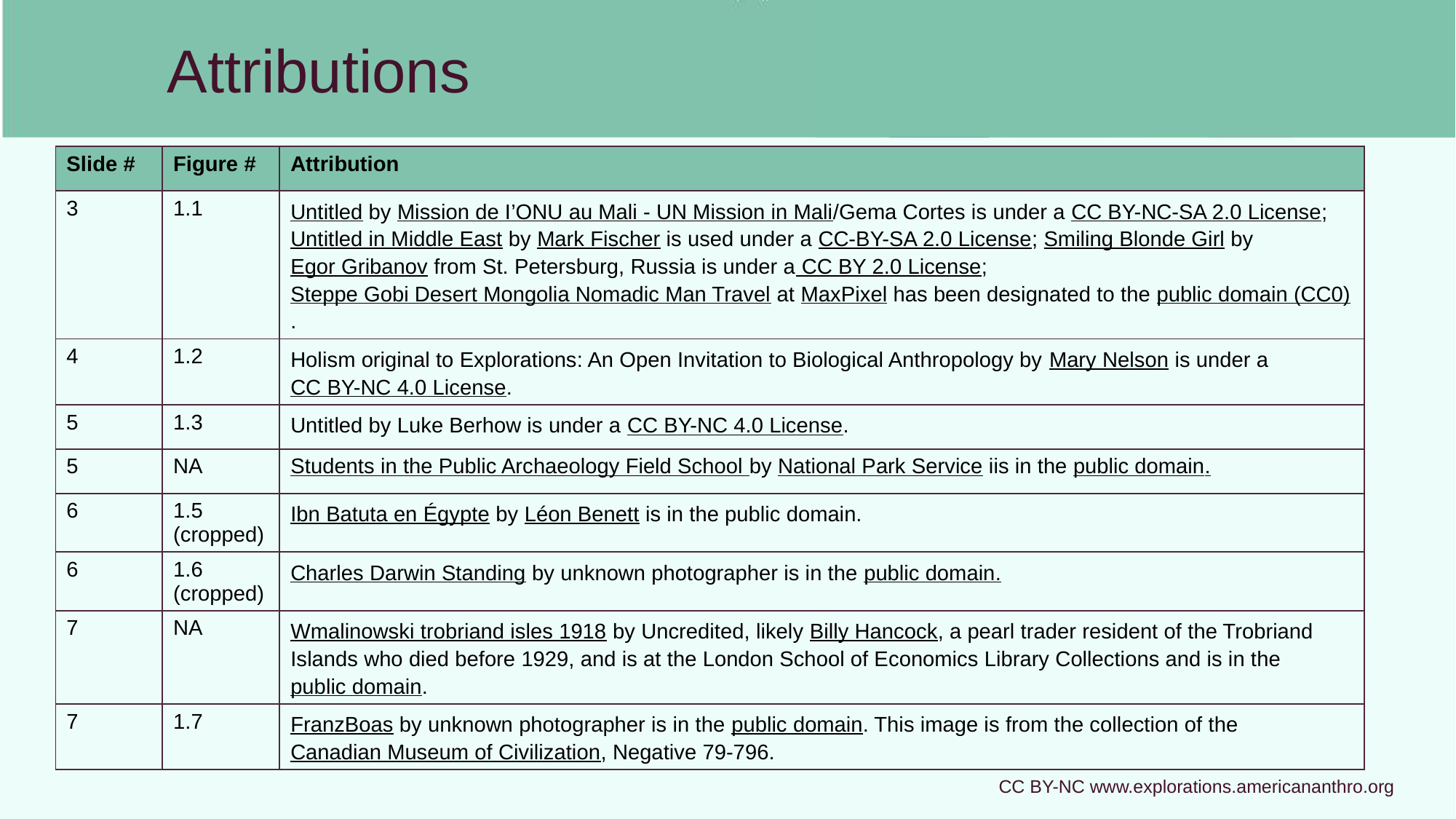

# Attributions
| Slide # | Figure # | Attribution |
| --- | --- | --- |
| 3 | 1.1 | Untitled by Mission de I’ONU au Mali - UN Mission in Mali/Gema Cortes is under a CC BY-NC-SA 2.0 License; Untitled in Middle East by Mark Fischer is used under a CC-BY-SA 2.0 License; Smiling Blonde Girl by Egor Gribanov from St. Petersburg, Russia is under a CC BY 2.0 License; Steppe Gobi Desert Mongolia Nomadic Man Travel at MaxPixel has been designated to the public domain (CC0). |
| 4 | 1.2 | Holism original to Explorations: An Open Invitation to Biological Anthropology by Mary Nelson is under a CC BY-NC 4.0 License. |
| 5 | 1.3 | Untitled by Luke Berhow is under a CC BY-NC 4.0 License. |
| 5 | NA | Students in the Public Archaeology Field School by National Park Service iis in the public domain. |
| 6 | 1.5 (cropped) | Ibn Batuta en Égypte by Léon Benett is in the public domain. |
| 6 | 1.6 (cropped) | Charles Darwin Standing by unknown photographer is in the public domain. |
| 7 | NA | Wmalinowski trobriand isles 1918 by Uncredited, likely Billy Hancock, a pearl trader resident of the Trobriand Islands who died before 1929, and is at the London School of Economics Library Collections and is in the public domain. |
| 7 | 1.7 | FranzBoas by unknown photographer is in the public domain. This image is from the collection of the Canadian Museum of Civilization, Negative 79-796. |